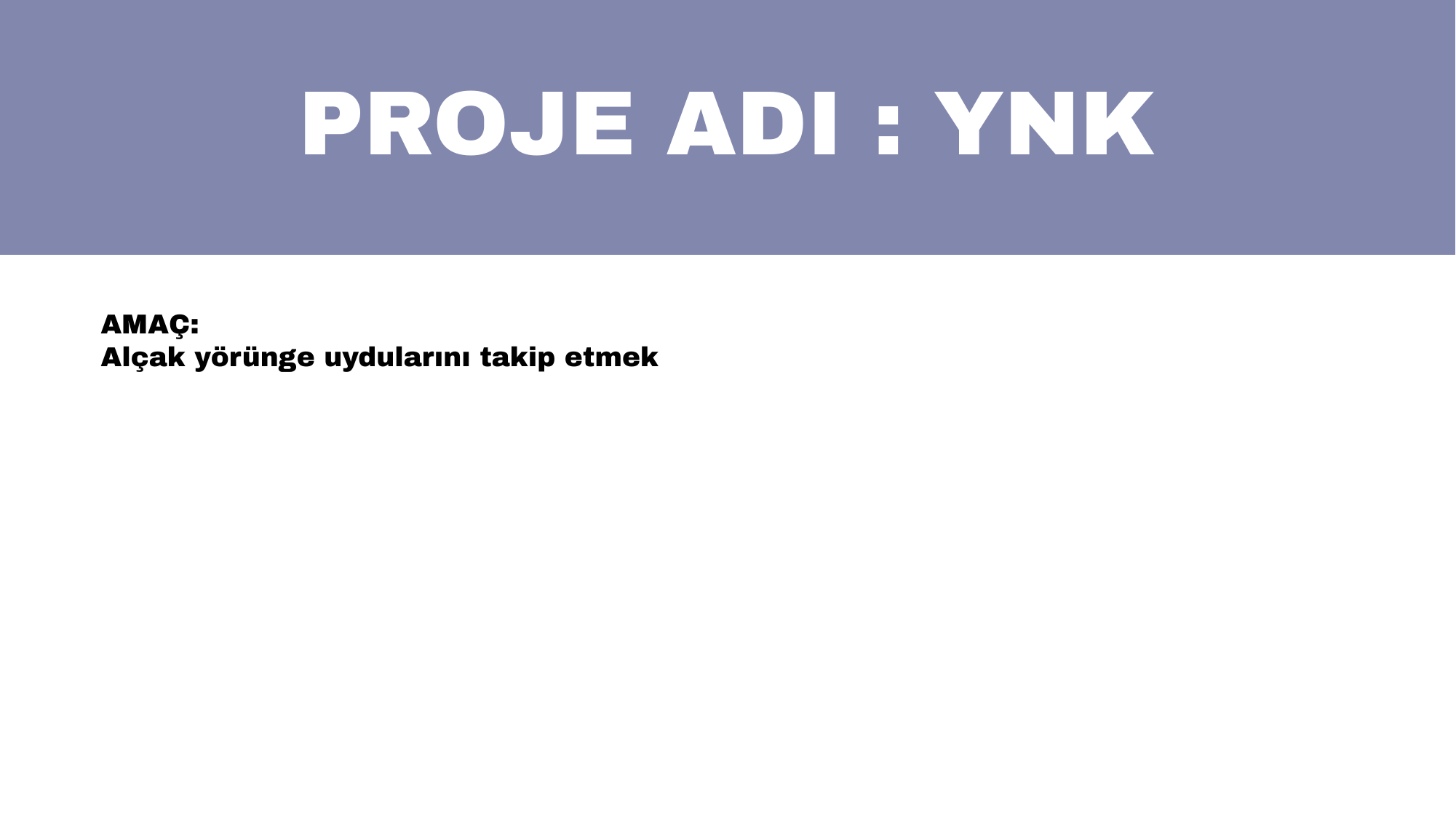

PROJE ADI : YNK

AMAÇ:
Alçak yörünge uydularını takip etmek